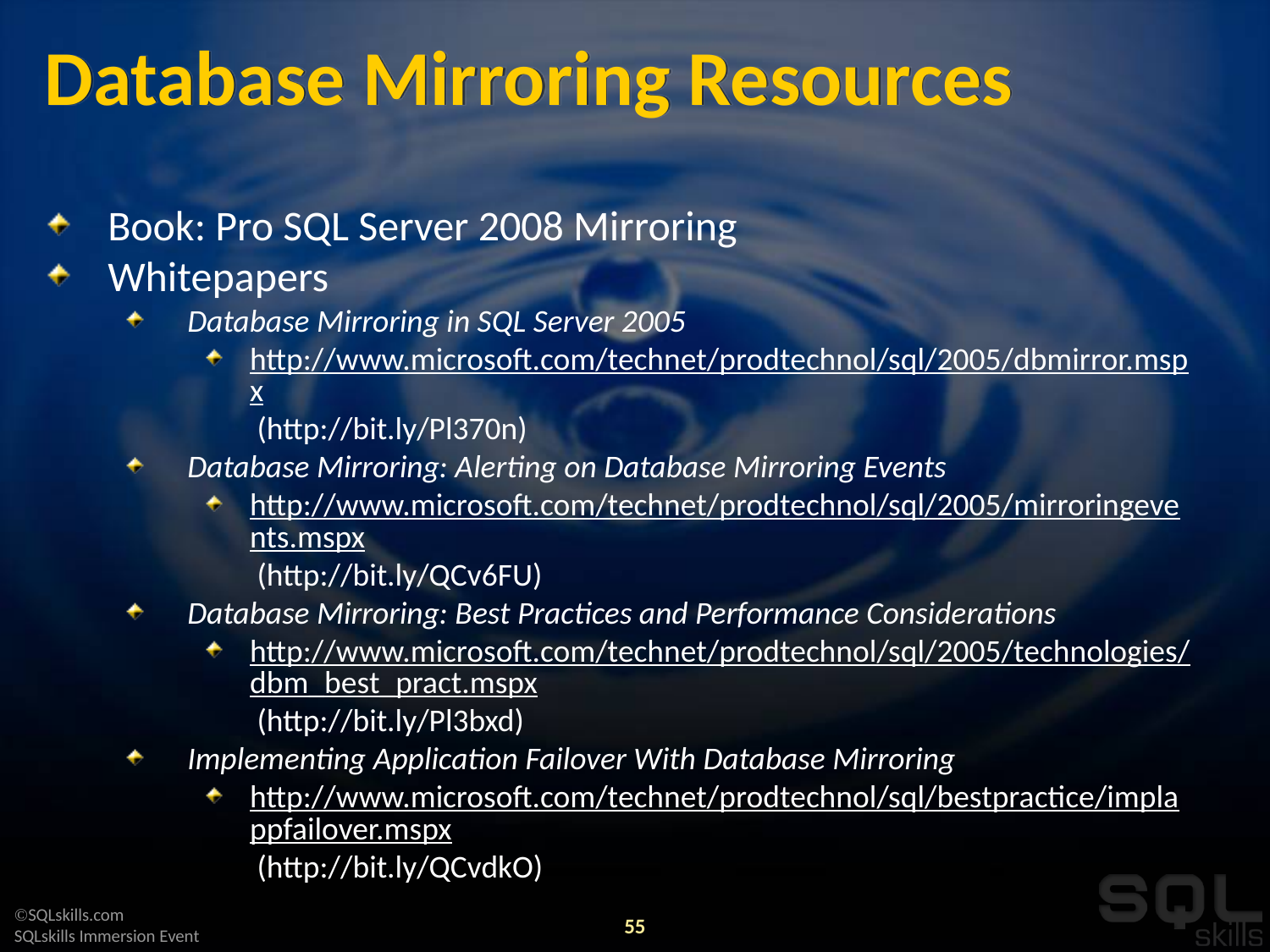

# Database Mirroring Resources
Book: Pro SQL Server 2008 Mirroring
Whitepapers
Database Mirroring in SQL Server 2005
http://www.microsoft.com/technet/prodtechnol/sql/2005/dbmirror.mspx (http://bit.ly/Pl370n)
Database Mirroring: Alerting on Database Mirroring Events
http://www.microsoft.com/technet/prodtechnol/sql/2005/mirroringevents.mspx (http://bit.ly/QCv6FU)
Database Mirroring: Best Practices and Performance Considerations
http://www.microsoft.com/technet/prodtechnol/sql/2005/technologies/dbm_best_pract.mspx (http://bit.ly/Pl3bxd)
Implementing Application Failover With Database Mirroring
http://www.microsoft.com/technet/prodtechnol/sql/bestpractice/implappfailover.mspx (http://bit.ly/QCvdkO)
55